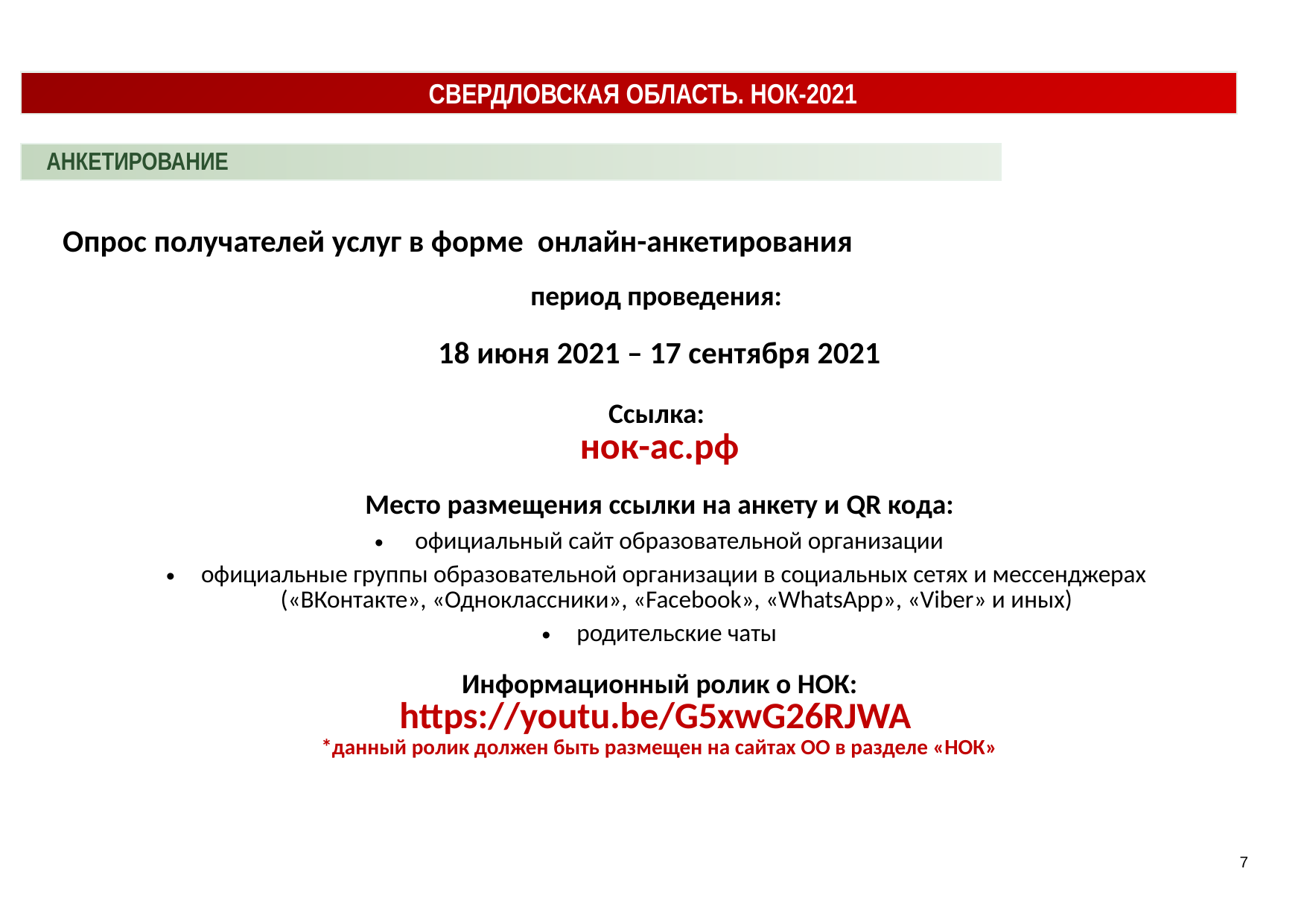

СВЕРДЛОВСКАЯ ОБЛАСТЬ. НОК-2021

АНКЕТИРОВАНИЕ
| Опрос получателей услуг в форме онлайн-анкетирования период проведения: 18 июня 2021 – 17 сентября 2021 Ссылка: нок-ас.рф Место размещения ссылки на анкету и QR кода: официальный сайт образовательной организации официальные группы образовательной организации в социальных сетях и мессенджерах («ВКонтакте», «Одноклассники», «Facebook», «WhatsApp», «Viber» и иных) родительские чаты Информационный ролик о НОК: https://youtu.be/G5xwG26RJWA \*данный ролик должен быть размещен на сайтах ОО в разделе «НОК» |
| --- |
7